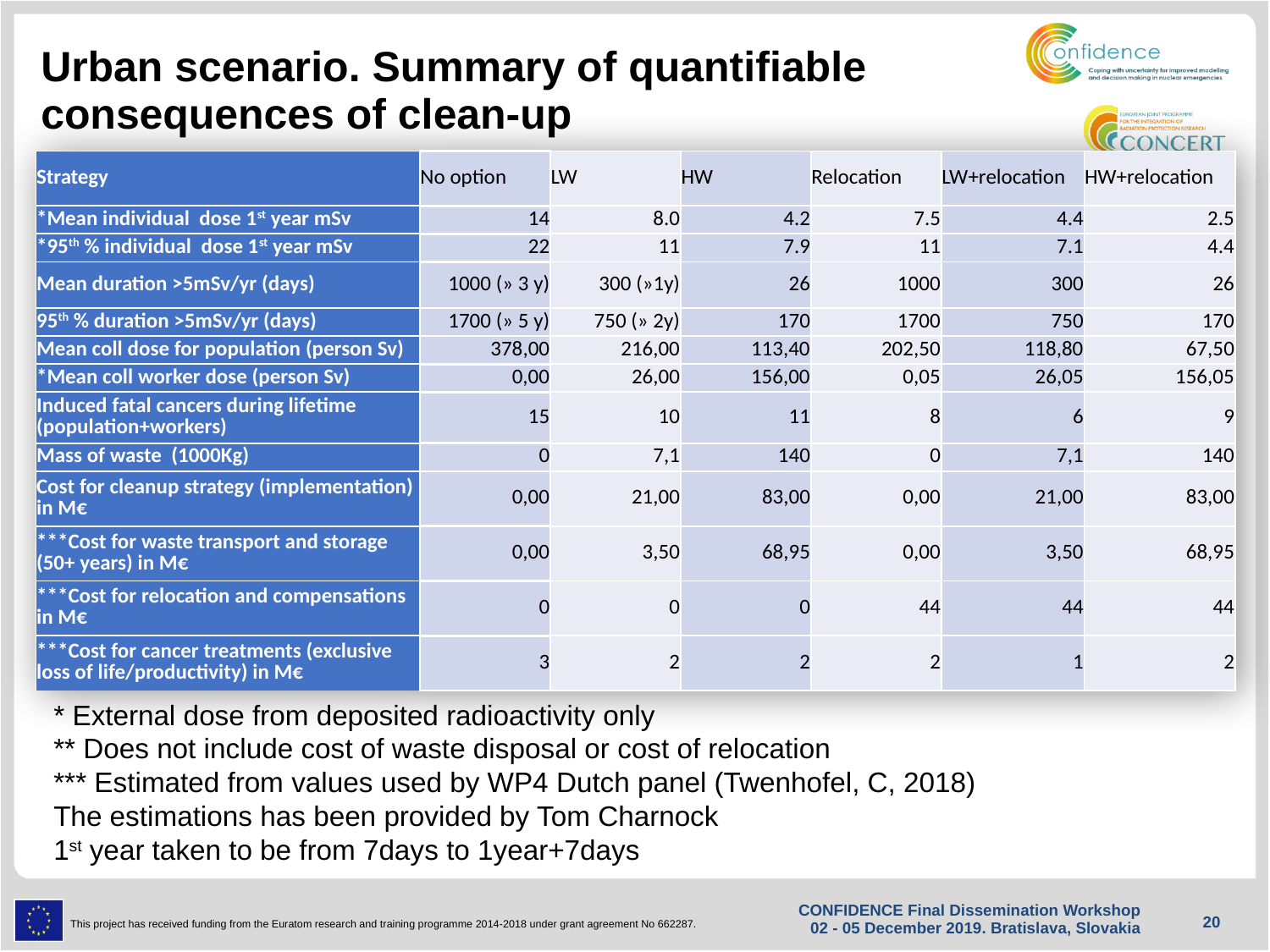

# Urban scenario. Summary of quantifiable consequences of clean-up
| Strategy | No option | LW | HW | Relocation | LW+relocation | HW+relocation |
| --- | --- | --- | --- | --- | --- | --- |
| \*Mean individual dose 1st year mSv | 14 | 8.0 | 4.2 | 7.5 | 4.4 | 2.5 |
| \*95th % individual dose 1st year mSv | 22 | 11 | 7.9 | 11 | 7.1 | 4.4 |
| Mean duration >5mSv/yr (days) | 1000 (» 3 y) | 300 (»1y) | 26 | 1000 | 300 | 26 |
| 95th % duration >5mSv/yr (days) | 1700 (» 5 y) | 750 (» 2y) | 170 | 1700 | 750 | 170 |
| Mean coll dose for population (person Sv) | 378,00 | 216,00 | 113,40 | 202,50 | 118,80 | 67,50 |
| \*Mean coll worker dose (person Sv) | 0,00 | 26,00 | 156,00 | 0,05 | 26,05 | 156,05 |
| Induced fatal cancers during lifetime (population+workers) | 15 | 10 | 11 | 8 | 6 | 9 |
| Mass of waste (1000Kg) | 0 | 7,1 | 140 | 0 | 7,1 | 140 |
| Cost for cleanup strategy (implementation) in M€ | 0,00 | 21,00 | 83,00 | 0,00 | 21,00 | 83,00 |
| \*\*\*Cost for waste transport and storage (50+ years) in M€ | 0,00 | 3,50 | 68,95 | 0,00 | 3,50 | 68,95 |
| \*\*\*Cost for relocation and compensations in M€ | 0 | 0 | 0 | 44 | 44 | 44 |
| \*\*\*Cost for cancer treatments (exclusive loss of life/productivity) in M€ | 3 | 2 | 2 | 2 | 1 | 2 |
* External dose from deposited radioactivity only
** Does not include cost of waste disposal or cost of relocation
*** Estimated from values used by WP4 Dutch panel (Twenhofel, C, 2018)
The estimations has been provided by Tom Charnock
1st year taken to be from 7days to 1year+7days

CONFIDENCE Final Dissemination Workshop  02 - 05 December 2019. Bratislava, Slovakia
20